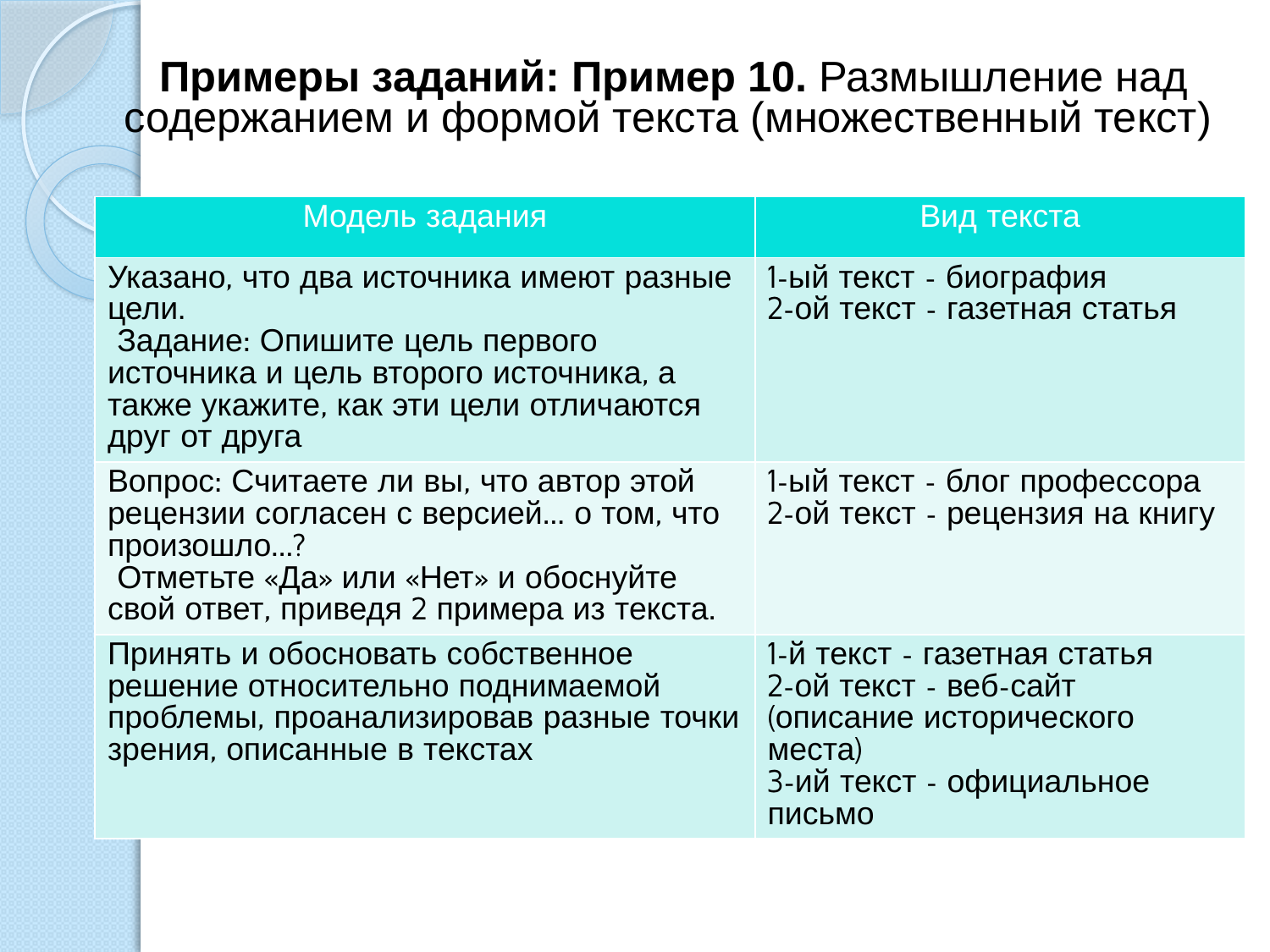

# Примеры заданий: Пример 10. Размышление над содержанием и формой текста (множественный текст)
| Модель задания | Вид текста |
| --- | --- |
| Указано, что два источника имеют разные цели.  Задание: Опишите цель первого источника и цель второго источника, а также укажите, как эти цели отличаются друг от друга | 1-ый текст - биография 2-ой текст - газетная статья |
| Вопрос: Считаете ли вы, что автор этой рецензии согласен с версией... о том, что произошло...?  Отметьте «Да» или «Нет» и обоснуйте свой ответ, приведя 2 примера из текста. | 1-ый текст - блог профессора 2-ой текст - рецензия на книгу |
| Принять и обосновать собственное решение относительно поднимаемой проблемы, проанализировав разные точки зрения, описанные в текстах | 1-й текст - газетная статья 2-ой текст - веб-сайт (описание исторического места) 3-ий текст - официальное письмо |